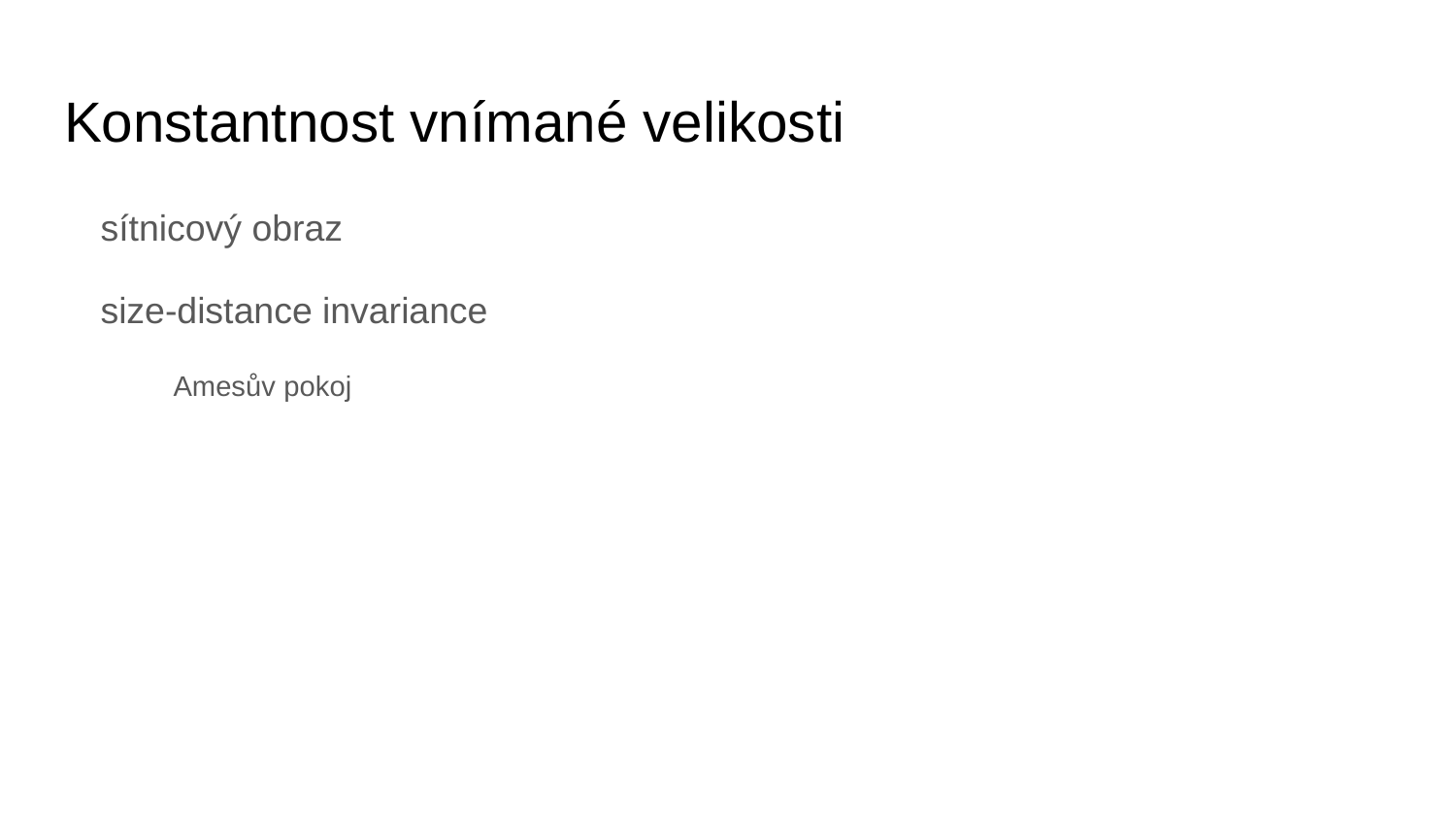

# Konstantnost vnímané velikosti
sítnicový obraz
size-distance invariance
Amesův pokoj